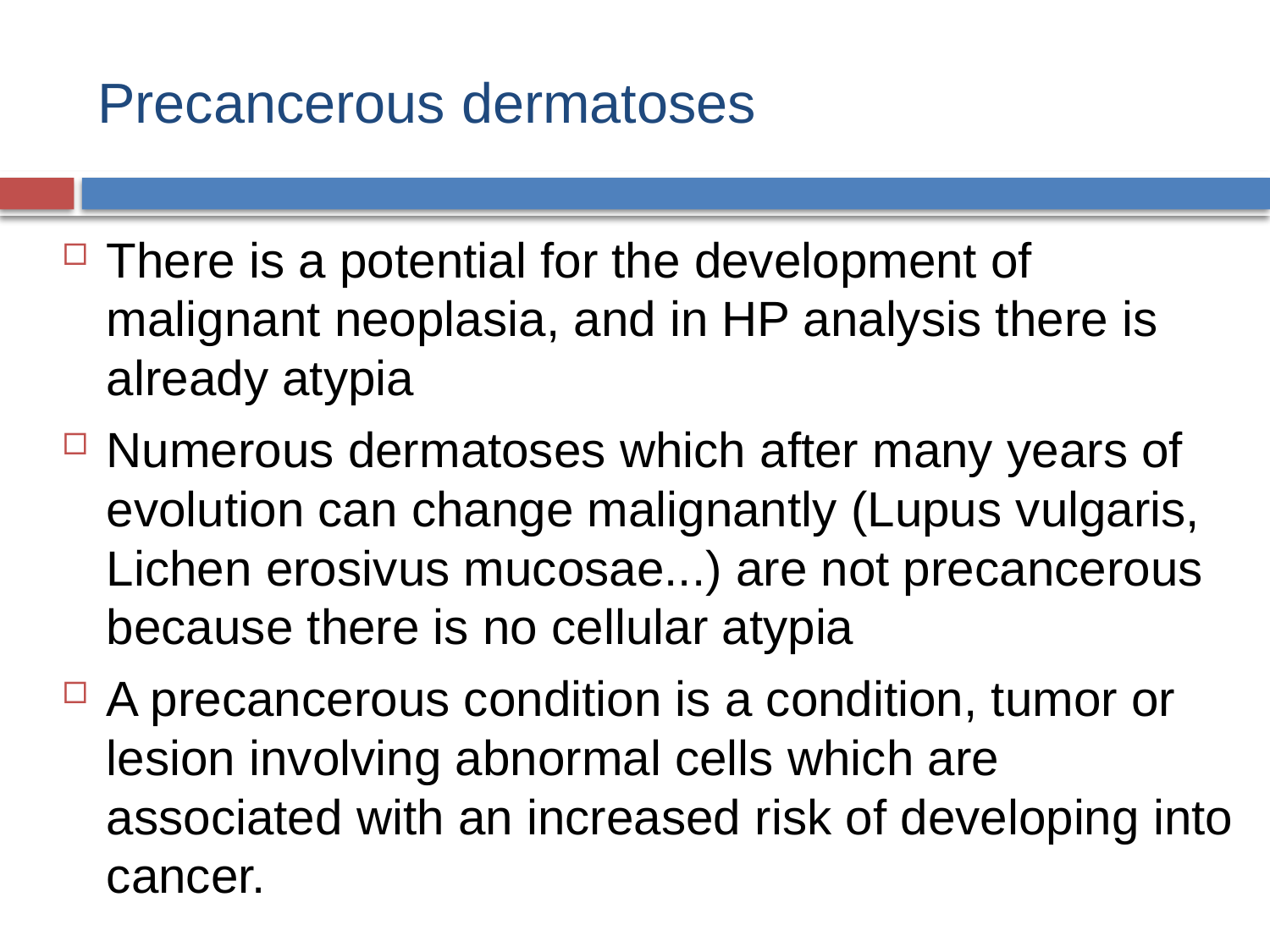

# Precancerous dermatoses
There is a potential for the development of malignant neoplasia, and in HP analysis there is already atypia
Numerous dermatoses which after many years of evolution can change malignantly (Lupus vulgaris, Lichen erosivus mucosae...) are not precancerous because there is no cellular atypia
A precancerous condition is a condition, tumor or lesion involving abnormal cells which are associated with an increased risk of developing into cancer.